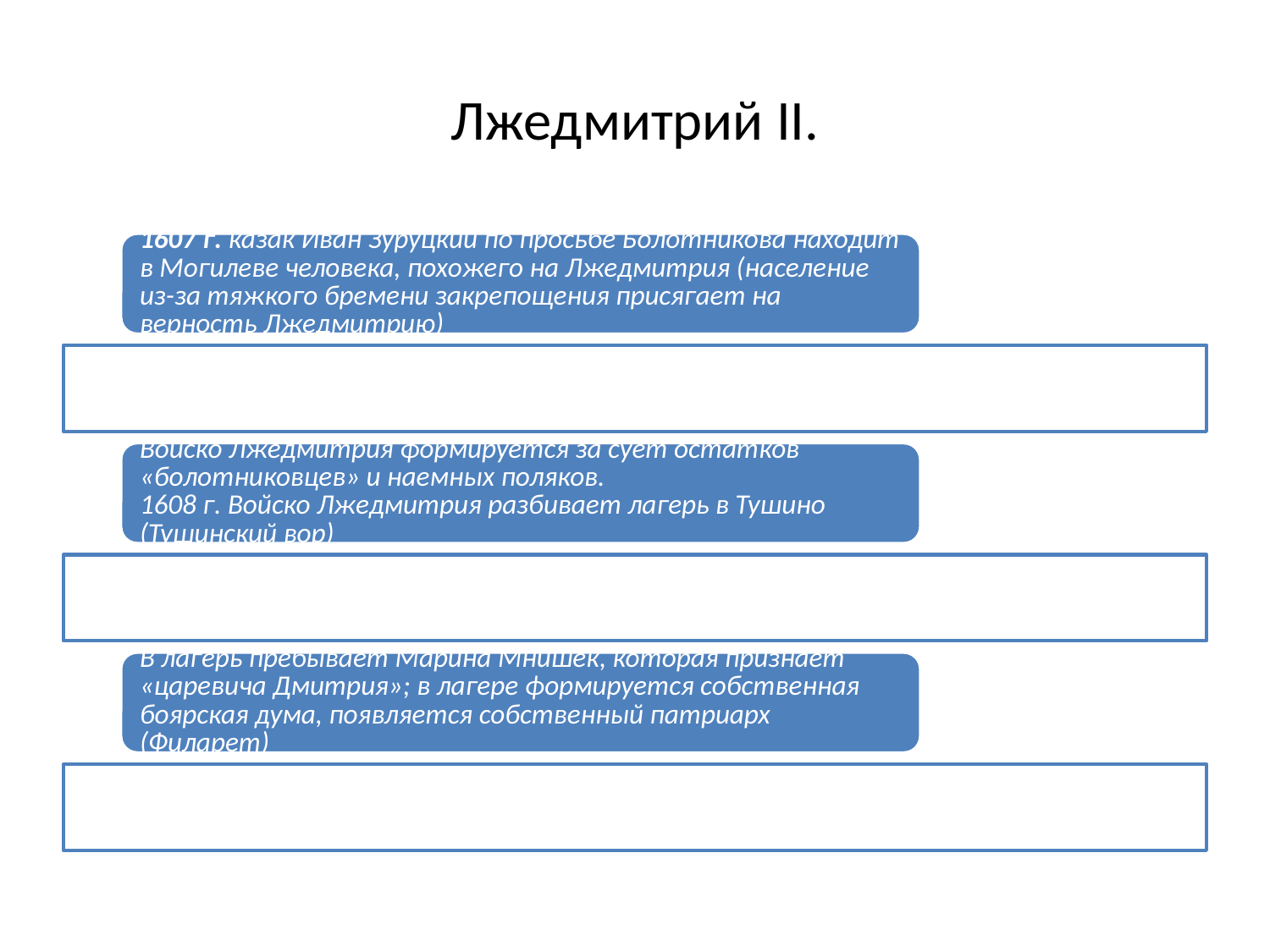

# Лжедмитрий II.
1607 г. казак Иван Зуруцкий по просьбе Болотникова находит в Могилеве человека, похожего на Лжедмитрия (население из-за тяжкого бремени закрепощения присягает на верность Лжедмитрию)
Войско Лжедмитрия формируется за сует остатков «болотниковцев» и наемных поляков.
1608 г. Войско Лжедмитрия разбивает лагерь в Тушино (Тушинский вор)
В лагерь пребывает Марина Мнишек, которая признает «царевича Дмитрия»; в лагере формируется собственная боярская дума, появляется собственный патриарх (Филарет)